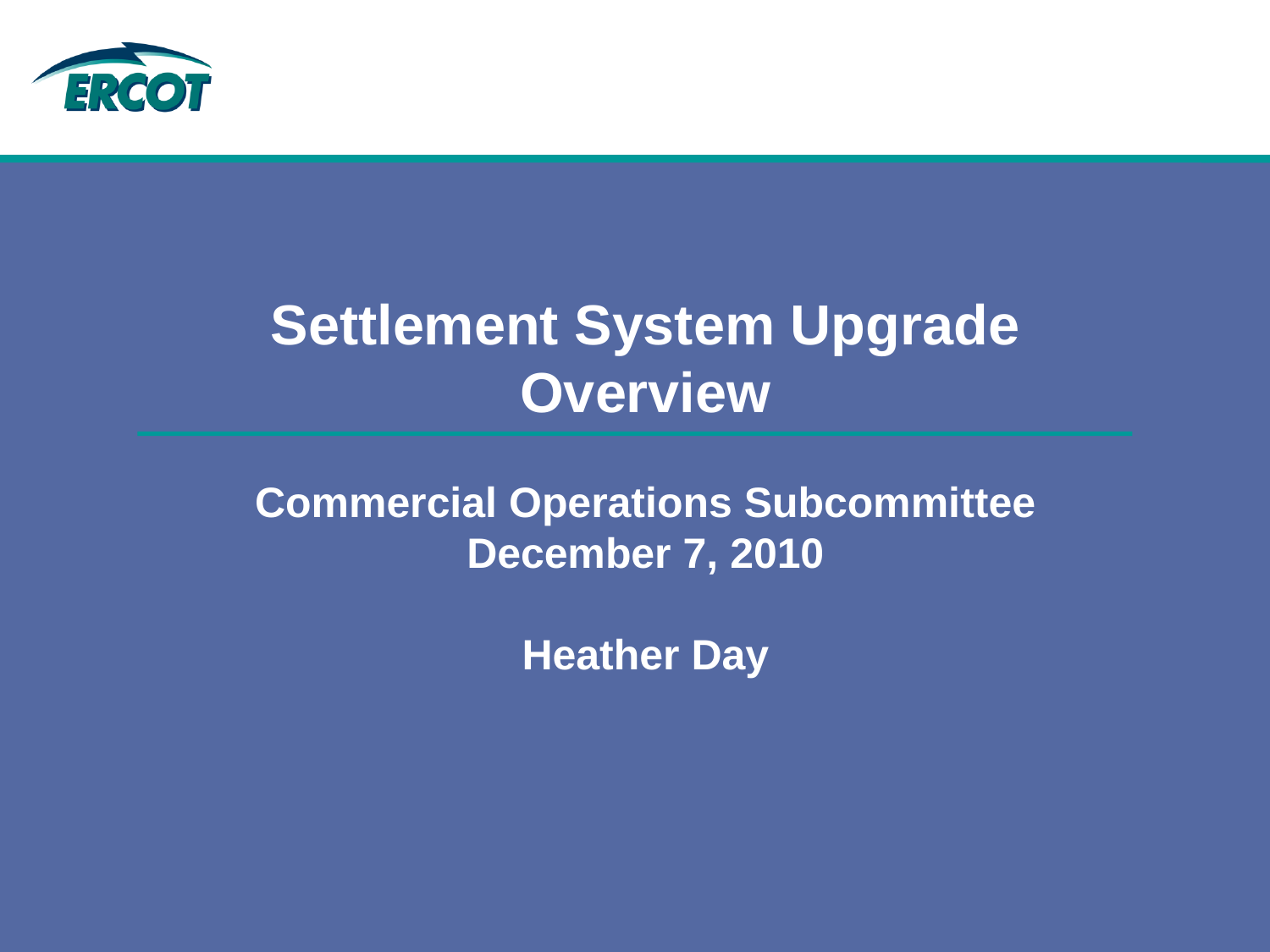

# Settlement System Upgrade Overview Commercial Operations Subcommittee December 7, 2010 Heather Day